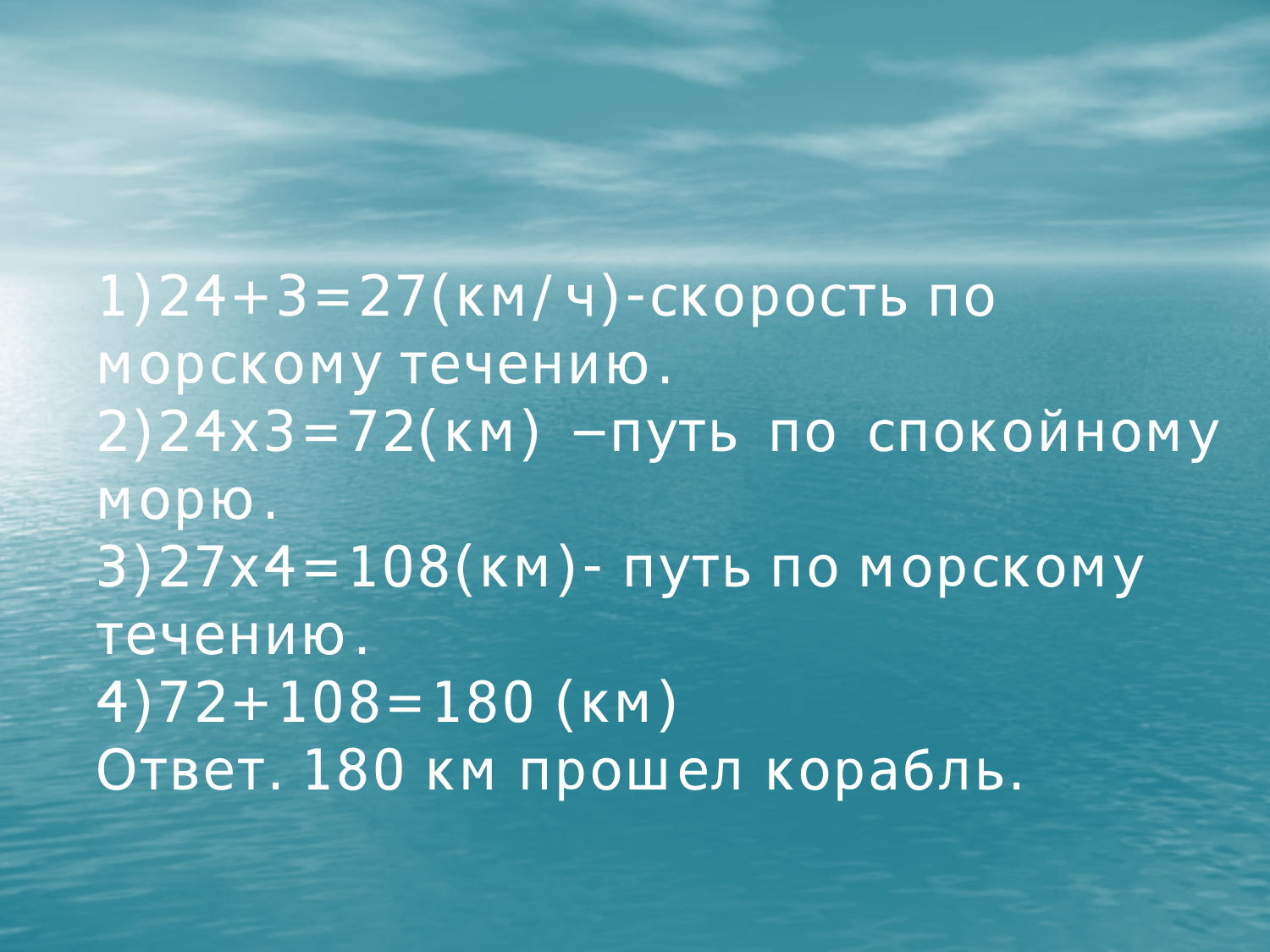

1)24+3=27(км/ч)-скорость по   морскому течению.
2)24х3=72(км) –путь по спокойному морю.
3)27х4=108(км)- путь по морскому течению.
4)72+108=180 (км)
Ответ. 180 км прошел корабль.